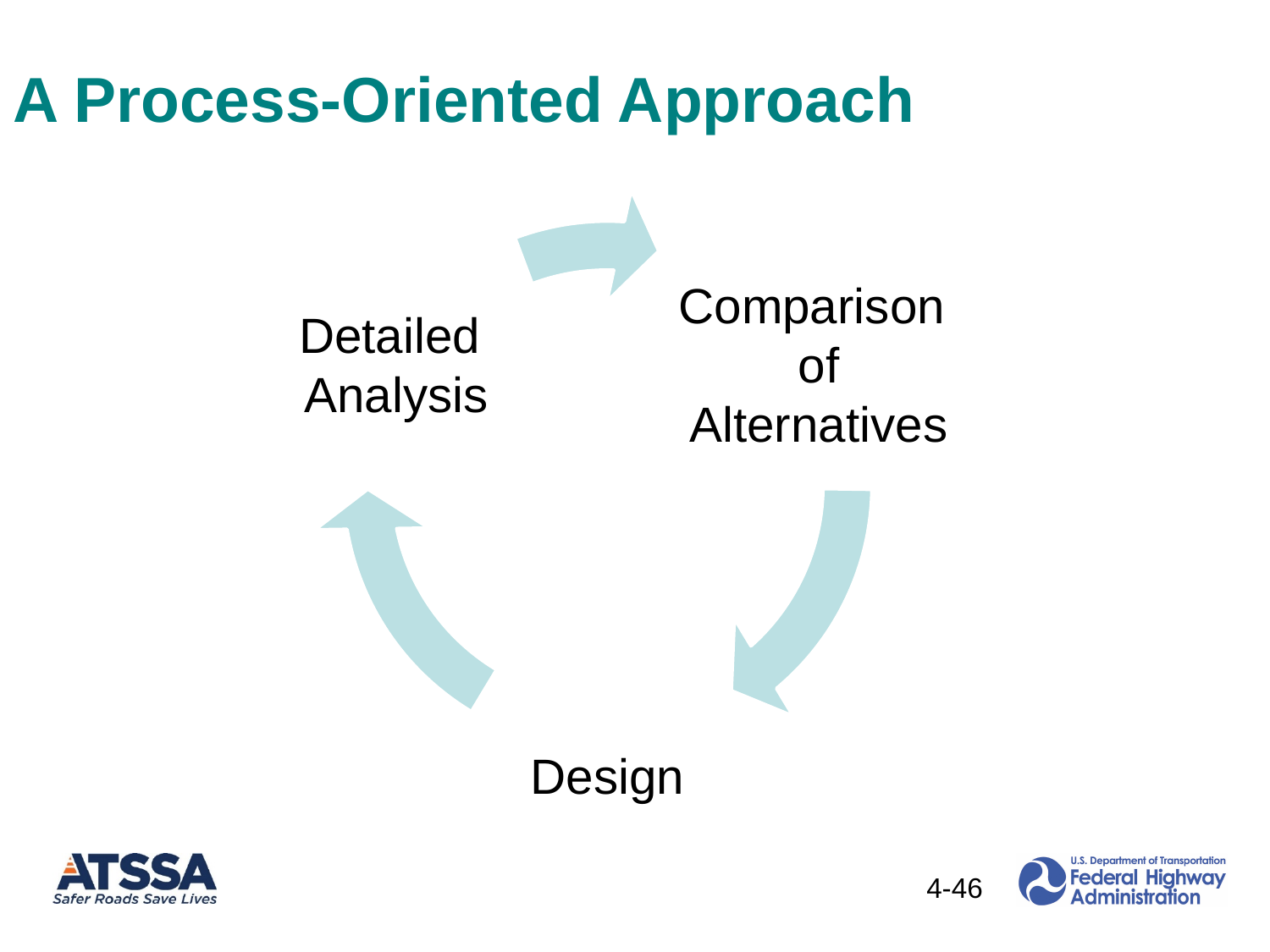

A Process-Oriented Approach
Comparison
of Alternatives

Design
Detailed
Analysis